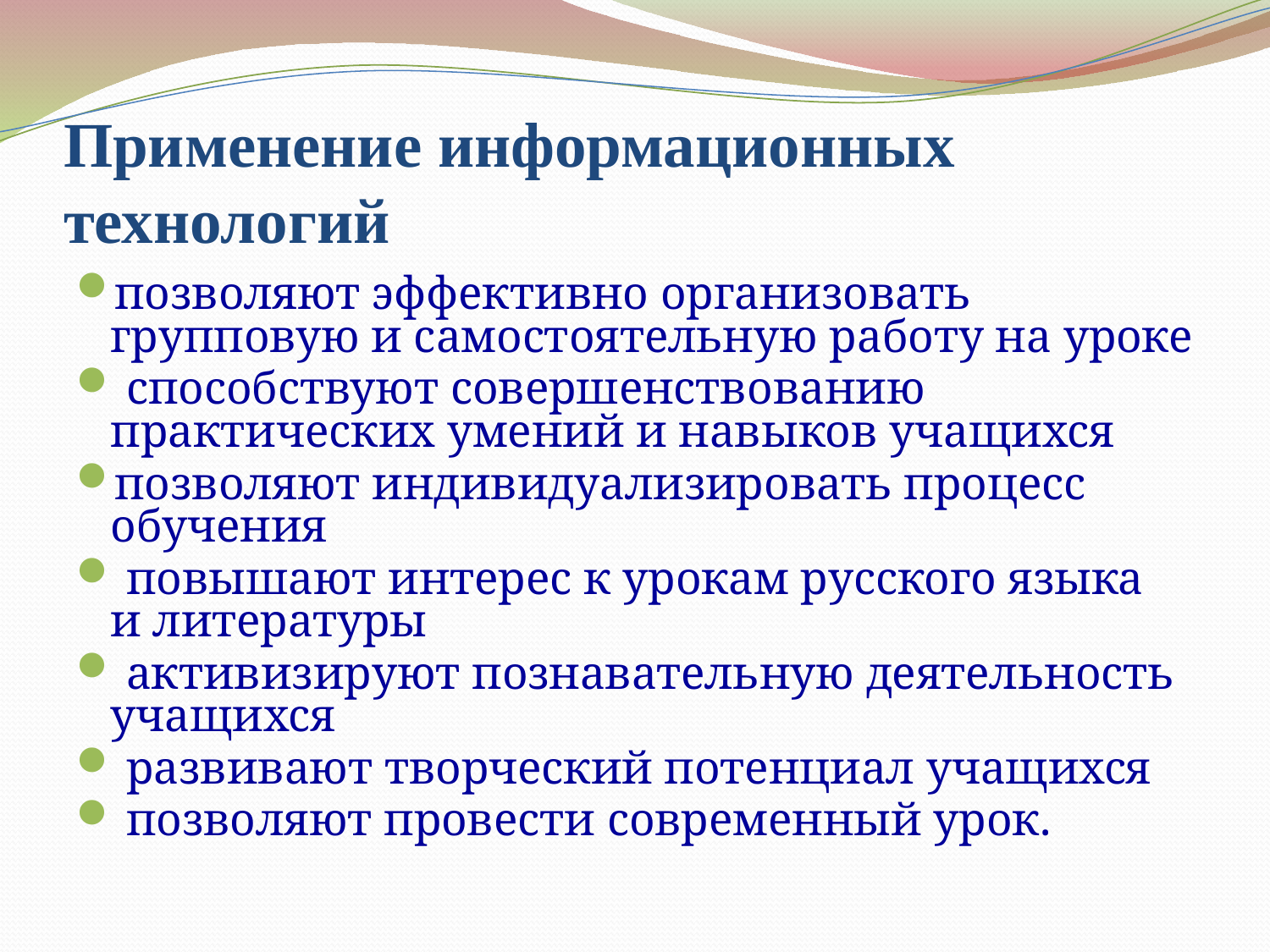

# Применение информационных технологий

позволяют эффективно организовать групповую и самостоятельную работу на уроке
 способствуют совершенствованию практических умений и навыков учащихся
позволяют индивидуализировать процесс обучения
 повышают интерес к урокам русского языка и литературы
 активизируют познавательную деятельность учащихся
 развивают творческий потенциал учащихся
 позволяют провести современный урок.